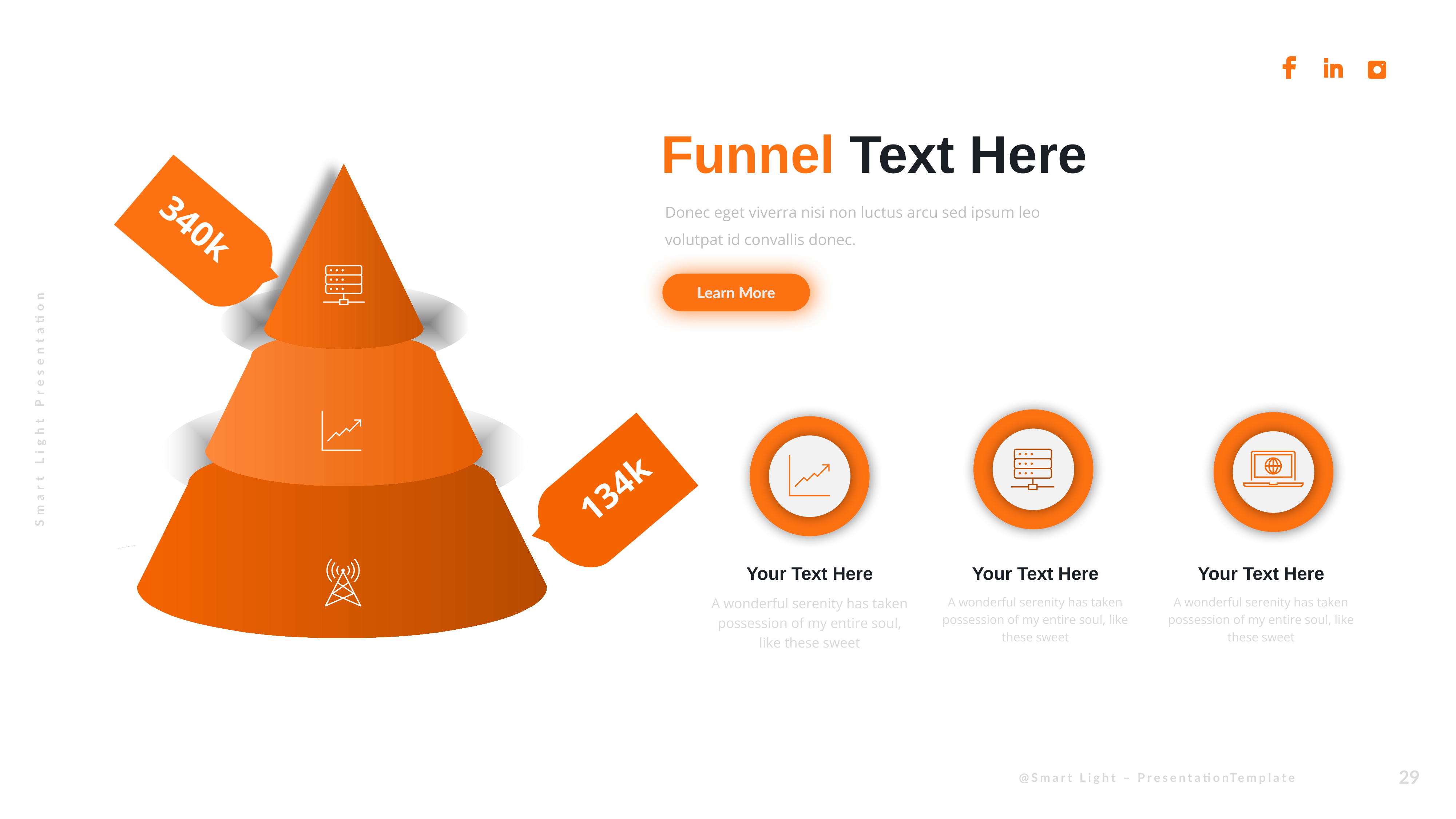

Funnel Text Here

Donec eget viverra nisi non luctus arcu sed ipsum leo volutpat id convallis donec.

340k

Learn More

134k
Your Text Here
A wonderful serenity has taken possession of my entire soul, like these sweet
Your Text Here
A wonderful serenity has taken possession of my entire soul, like these sweet
Your Text Here
A wonderful serenity has taken possession of my entire soul, like these sweet